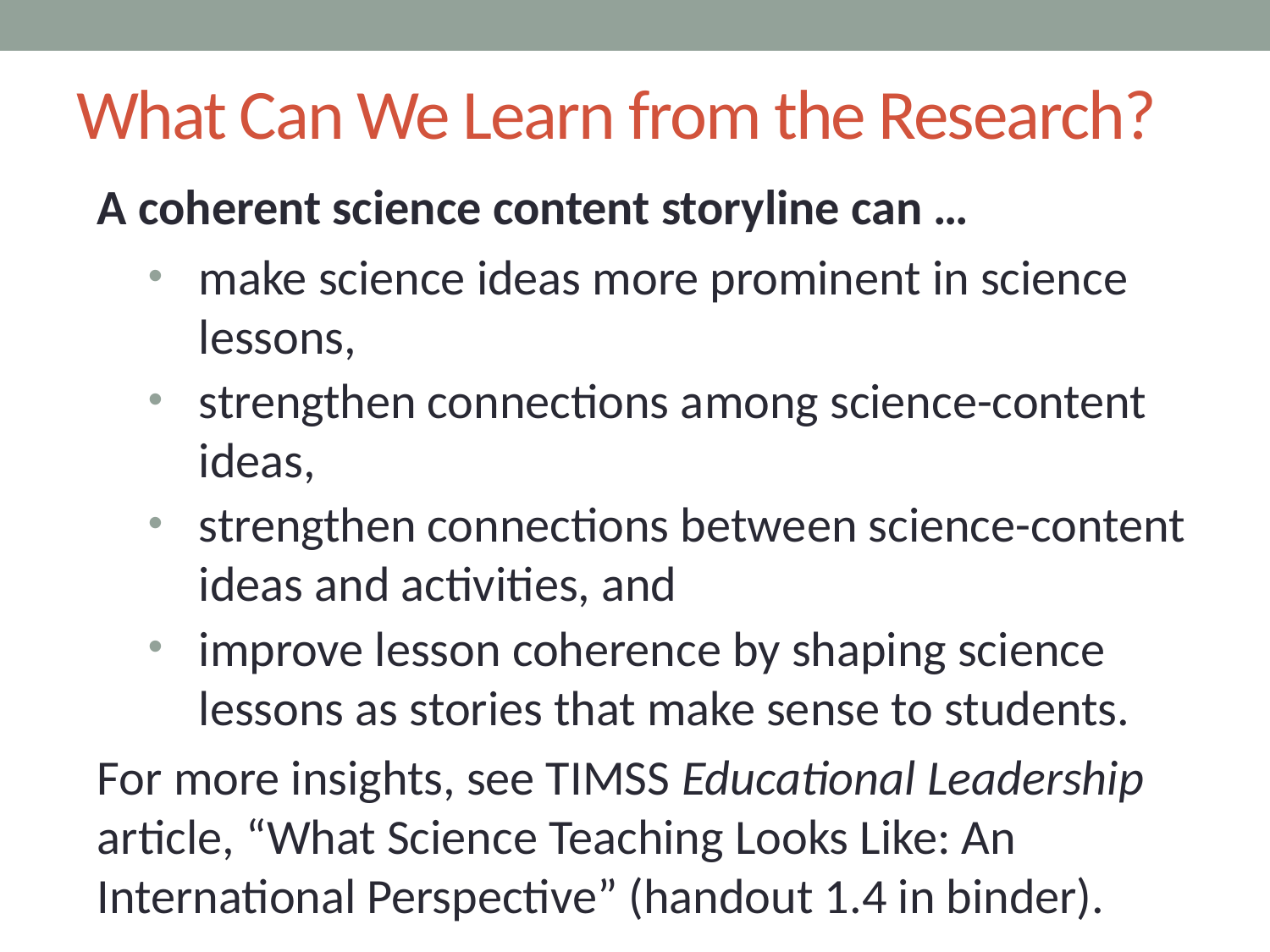

# What Can We Learn from the Research?
A coherent science content storyline can …
make science ideas more prominent in science lessons,
strengthen connections among science-content ideas,
strengthen connections between science-content ideas and activities, and
improve lesson coherence by shaping science lessons as stories that make sense to students.
For more insights, see TIMSS Educational Leadership article, “What Science Teaching Looks Like: An International Perspective” (handout 1.4 in binder).